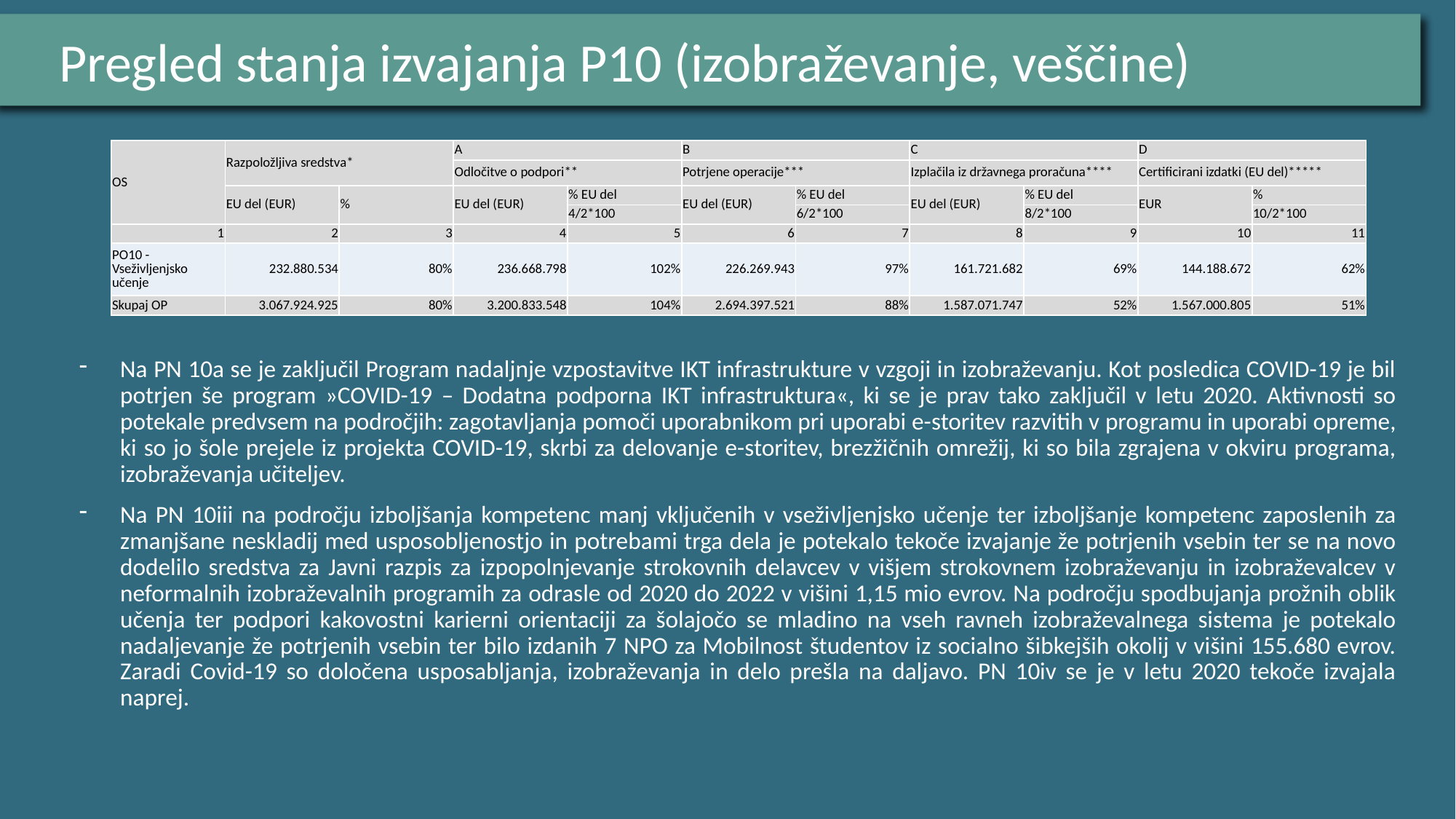

# Pregled stanja izvajanja P10 (izobraževanje, veščine)
| OS | Razpoložljiva sredstva\* |  | A |  | B |  | C |  | D |  |
| --- | --- | --- | --- | --- | --- | --- | --- | --- | --- | --- |
|  |  |  | Odločitve o podpori\*\* |  | Potrjene operacije\*\*\* |  | Izplačila iz državnega proračuna\*\*\*\* |  | Certificirani izdatki (EU del)\*\*\*\*\* |  |
|  | EU del (EUR) | % | EU del (EUR) | % EU del | EU del (EUR) | % EU del | EU del (EUR) | % EU del | EUR | % |
|  |  |  |  | 4/2\*100 |  | 6/2\*100 |  | 8/2\*100 |  | 10/2\*100 |
| 1 | 2 | 3 | 4 | 5 | 6 | 7 | 8 | 9 | 10 | 11 |
| PO10 - Vseživljenjsko učenje | 232.880.534 | 80% | 236.668.798 | 102% | 226.269.943 | 97% | 161.721.682 | 69% | 144.188.672 | 62% |
| Skupaj OP | 3.067.924.925 | 80% | 3.200.833.548 | 104% | 2.694.397.521 | 88% | 1.587.071.747 | 52% | 1.567.000.805 | 51% |
Na PN 10a se je zaključil Program nadaljnje vzpostavitve IKT infrastrukture v vzgoji in izobraževanju. Kot posledica COVID-19 je bil potrjen še program »COVID-19 – Dodatna podporna IKT infrastruktura«, ki se je prav tako zaključil v letu 2020. Aktivnosti so potekale predvsem na področjih: zagotavljanja pomoči uporabnikom pri uporabi e-storitev razvitih v programu in uporabi opreme, ki so jo šole prejele iz projekta COVID-19, skrbi za delovanje e-storitev, brezžičnih omrežij, ki so bila zgrajena v okviru programa, izobraževanja učiteljev.
Na PN 10iii na področju izboljšanja kompetenc manj vključenih v vseživljenjsko učenje ter izboljšanje kompetenc zaposlenih za zmanjšane neskladij med usposobljenostjo in potrebami trga dela je potekalo tekoče izvajanje že potrjenih vsebin ter se na novo dodelilo sredstva za Javni razpis za izpopolnjevanje strokovnih delavcev v višjem strokovnem izobraževanju in izobraževalcev v neformalnih izobraževalnih programih za odrasle od 2020 do 2022 v višini 1,15 mio evrov. Na področju spodbujanja prožnih oblik učenja ter podpori kakovostni karierni orientaciji za šolajočo se mladino na vseh ravneh izobraževalnega sistema je potekalo nadaljevanje že potrjenih vsebin ter bilo izdanih 7 NPO za Mobilnost študentov iz socialno šibkejših okolij v višini 155.680 evrov. Zaradi Covid-19 so določena usposabljanja, izobraževanja in delo prešla na daljavo. PN 10iv se je v letu 2020 tekoče izvajala naprej.